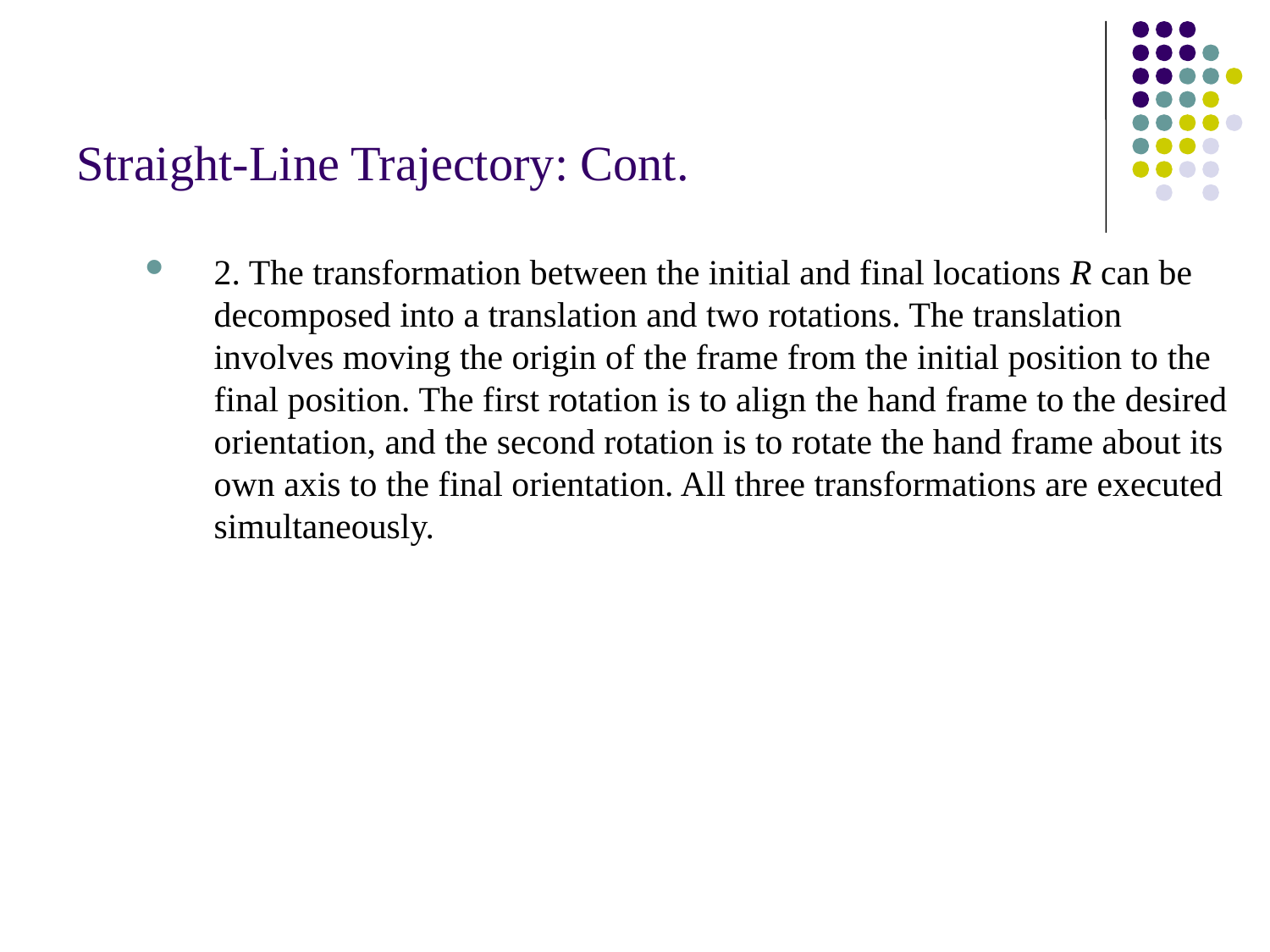

# Straight-Line Trajectory: Cont.
2. The transformation between the initial and final locations R can be decomposed into a translation and two rotations. The translation involves moving the origin of the frame from the initial position to the final position. The first rotation is to align the hand frame to the desired orientation, and the second rotation is to rotate the hand frame about its own axis to the final orientation. All three transformations are executed simultaneously.